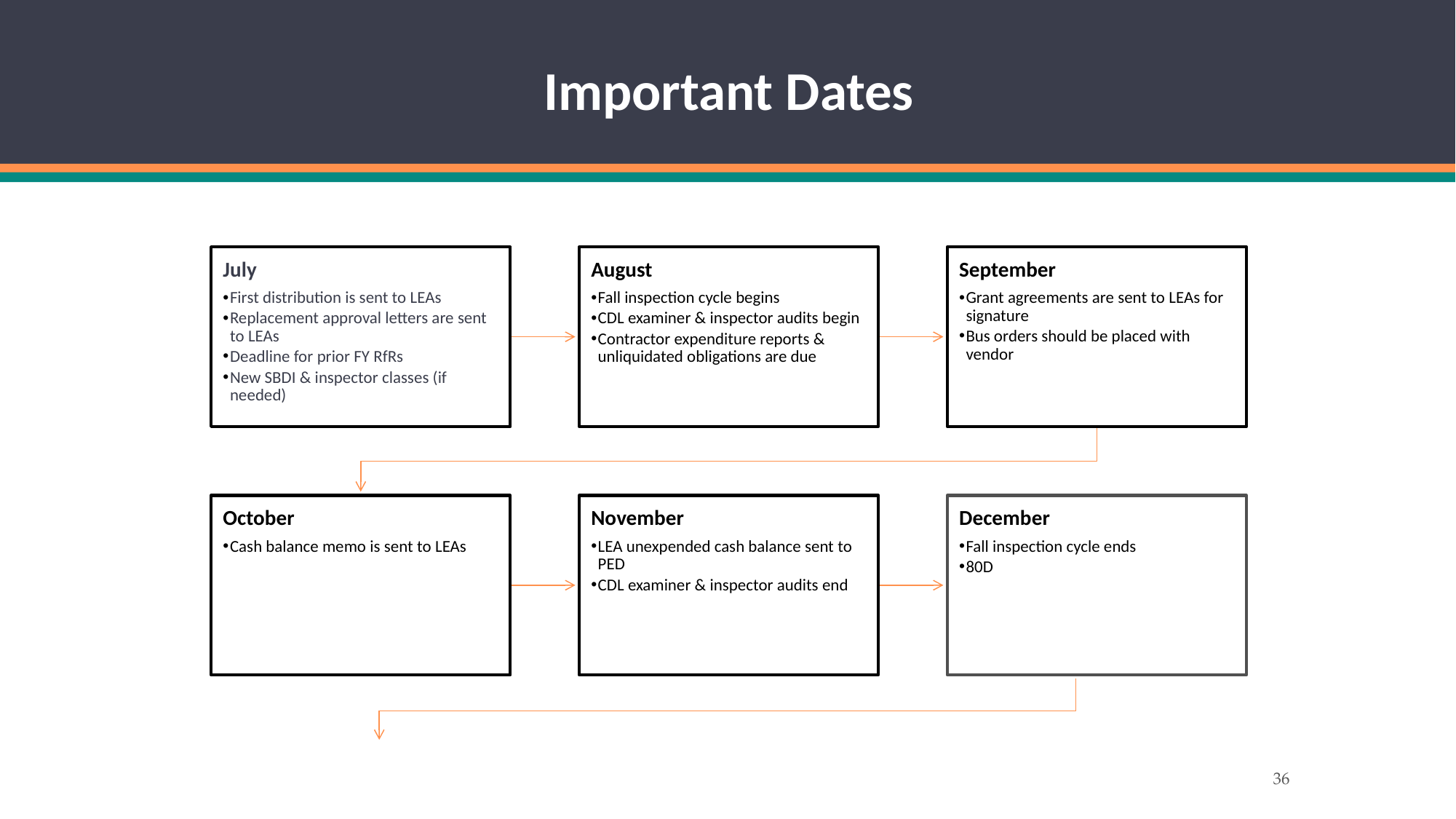

# Important Dates

July
First distribution is sent to LEAs
Replacement approval letters are sent to LEAs
Deadline for prior FY RfRs
New SBDI & inspector classes (if needed)

August
Fall inspection cycle begins
CDL examiner & inspector audits begin
Contractor expenditure reports & unliquidated obligations are due

September
Grant agreements are sent to LEAs for signature
Bus orders should be placed with vendor

October
Cash balance memo is sent to LEAs

November
LEA unexpended cash balance sent to PED
CDL examiner & inspector audits end
December
Fall inspection cycle ends
80D

36